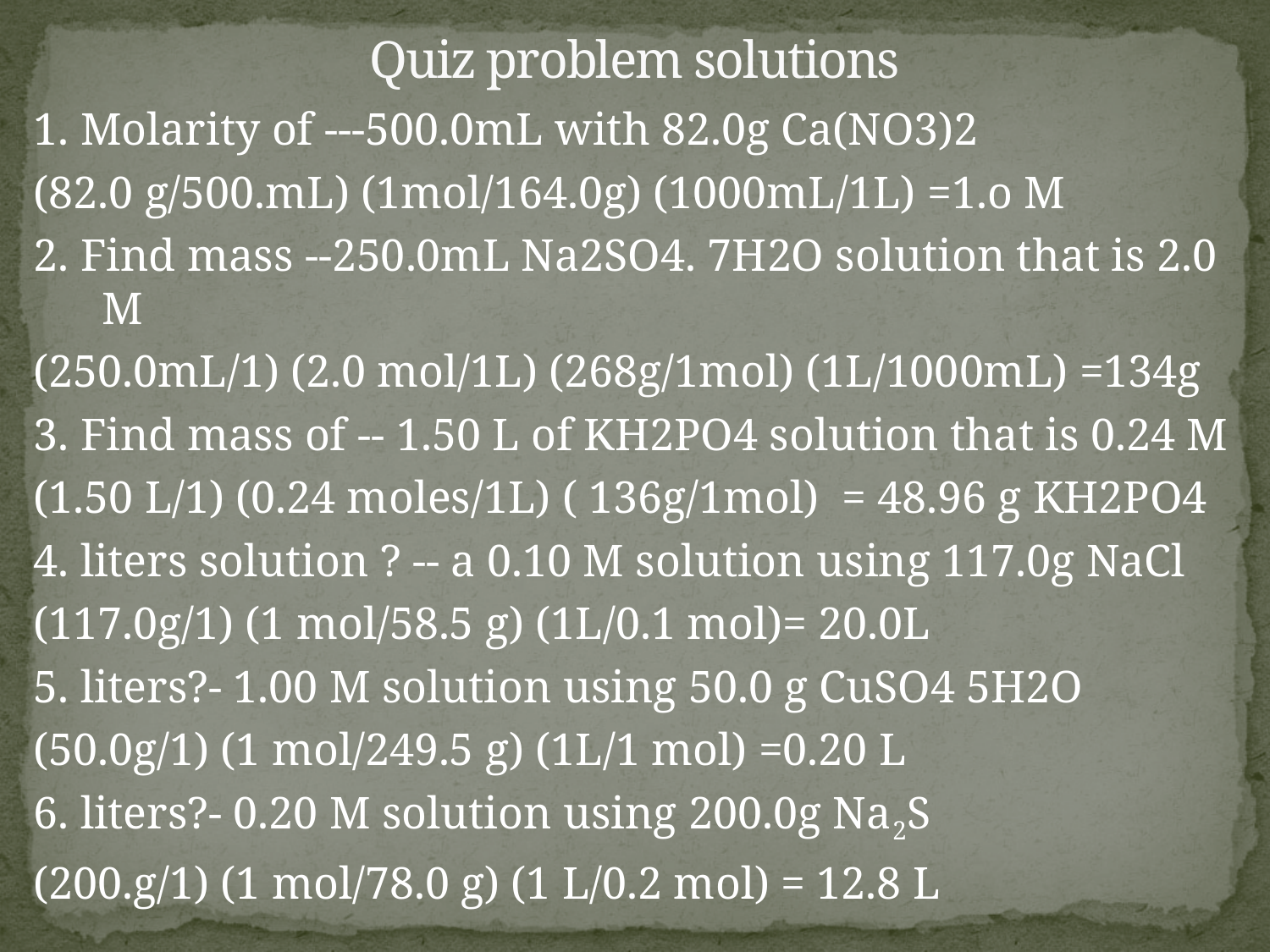

# Quiz problem solutions
1. Molarity of ---500.0mL with 82.0g Ca(NO3)2
(82.0 g/500.mL) (1mol/164.0g) (1000mL/1L) =1.o M
2. Find mass --250.0mL Na2SO4. 7H2O solution that is 2.0 M
(250.0mL/1) (2.0 mol/1L) (268g/1mol) (1L/1000mL) =134g
3. Find mass of -- 1.50 L of KH2PO4 solution that is 0.24 M
(1.50 L/1) (0.24 moles/1L) ( 136g/1mol)  = 48.96 g KH2PO4
4. liters solution ? -- a 0.10 M solution using 117.0g NaCl
(117.0g/1) (1 mol/58.5 g) (1L/0.1 mol)= 20.0L
5. liters?- 1.00 M solution using 50.0 g CuSO4 5H2O
(50.0g/1) (1 mol/249.5 g) (1L/1 mol) =0.20 L
6. liters?- 0.20 M solution using 200.0g Na2S
(200.g/1) (1 mol/78.0 g) (1 L/0.2 mol) = 12.8 L